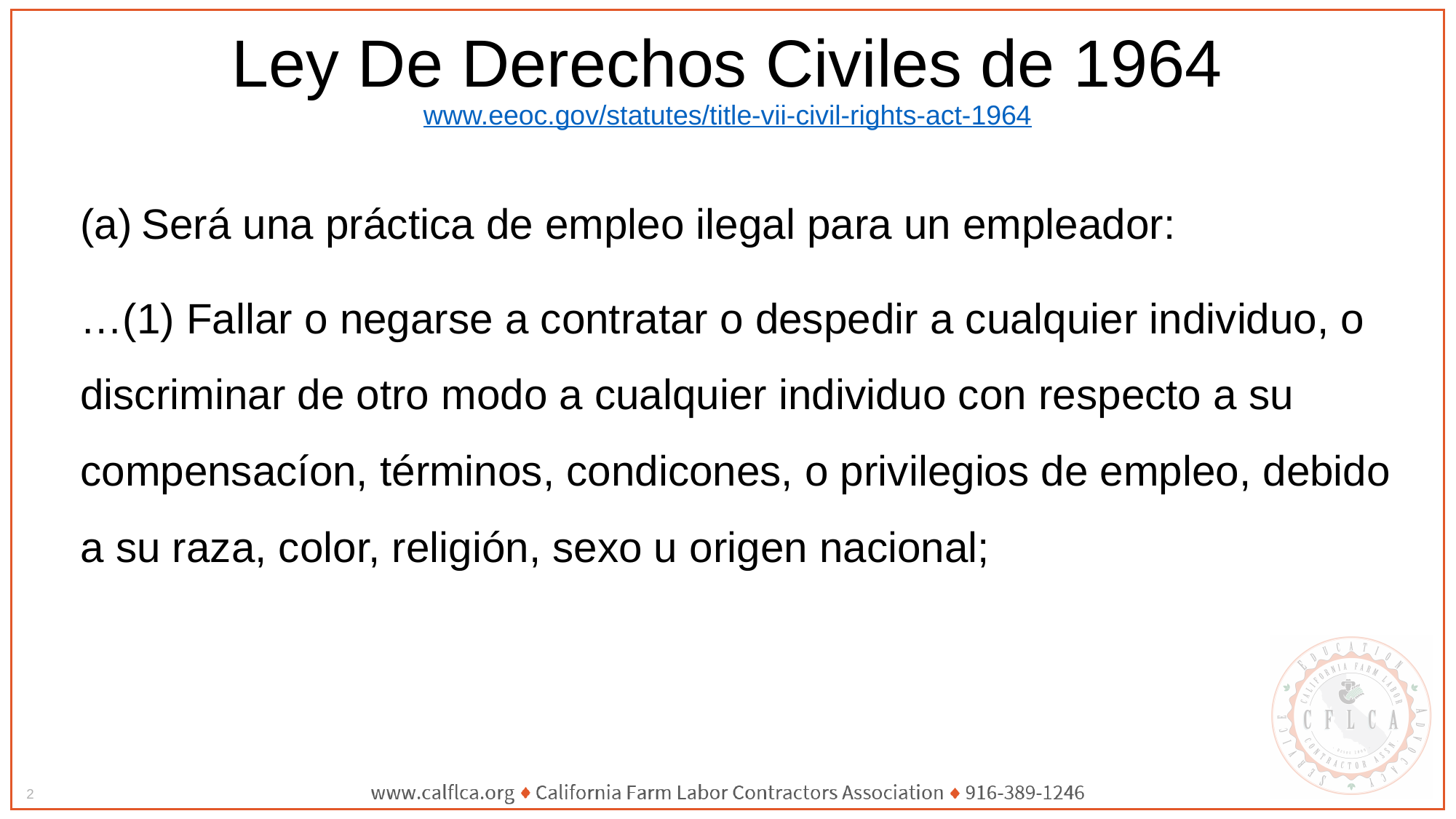

Ley De Derechos Civiles de 1964
www.eeoc.gov/statutes/title-vii-civil-rights-act-1964
Será una práctica de empleo ilegal para un empleador:
…(1) Fallar o negarse a contratar o despedir a cualquier individuo, o discriminar de otro modo a cualquier individuo con respecto a su compensacíon, términos, condicones, o privilegios de empleo, debido a su raza, color, religión, sexo u origen nacional;
2